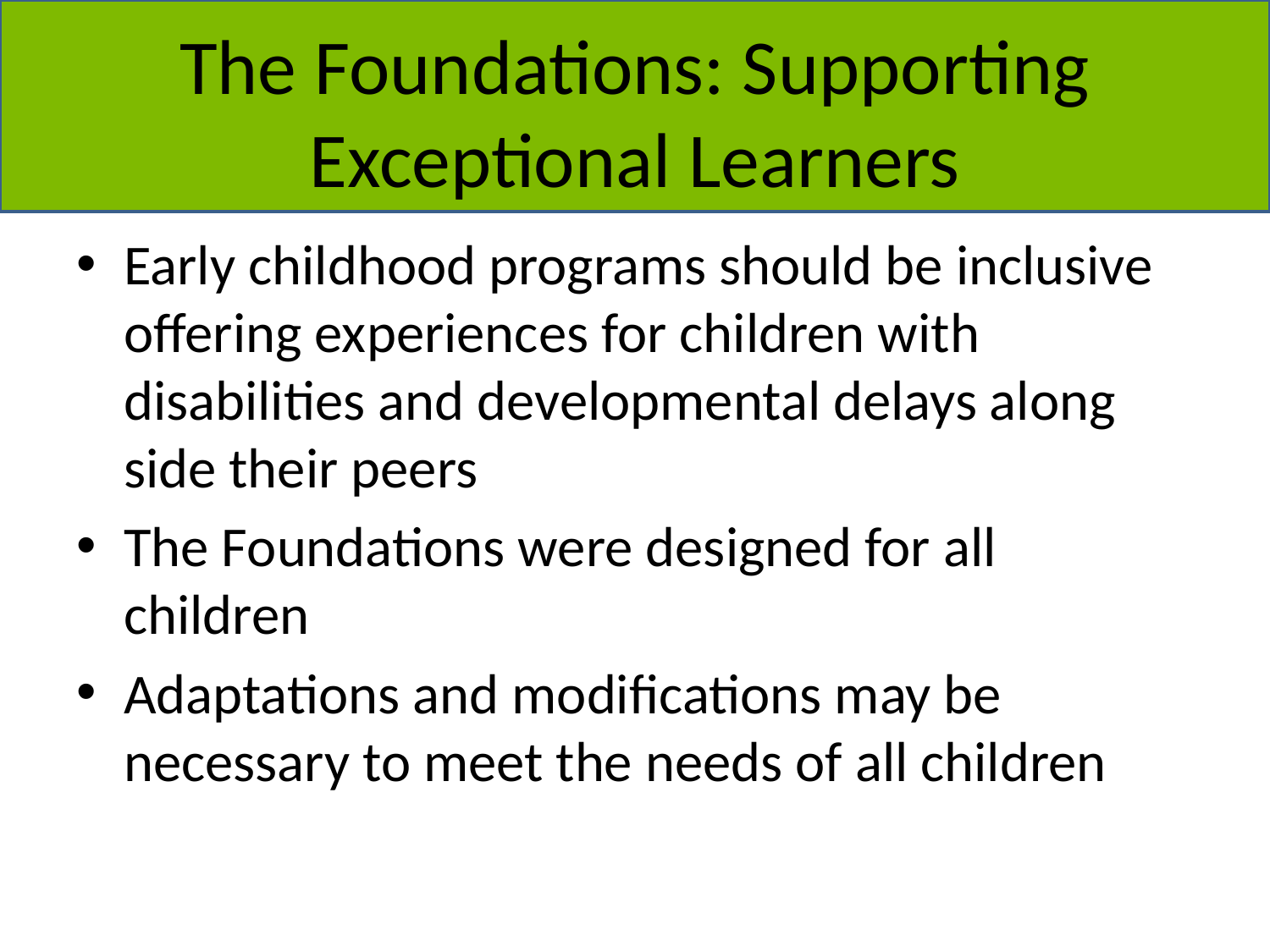

The Foundations: Supporting Exceptional Learners
Early childhood programs should be inclusive offering experiences for children with disabilities and developmental delays along side their peers
The Foundations were designed for all children
Adaptations and modifications may be necessary to meet the needs of all children